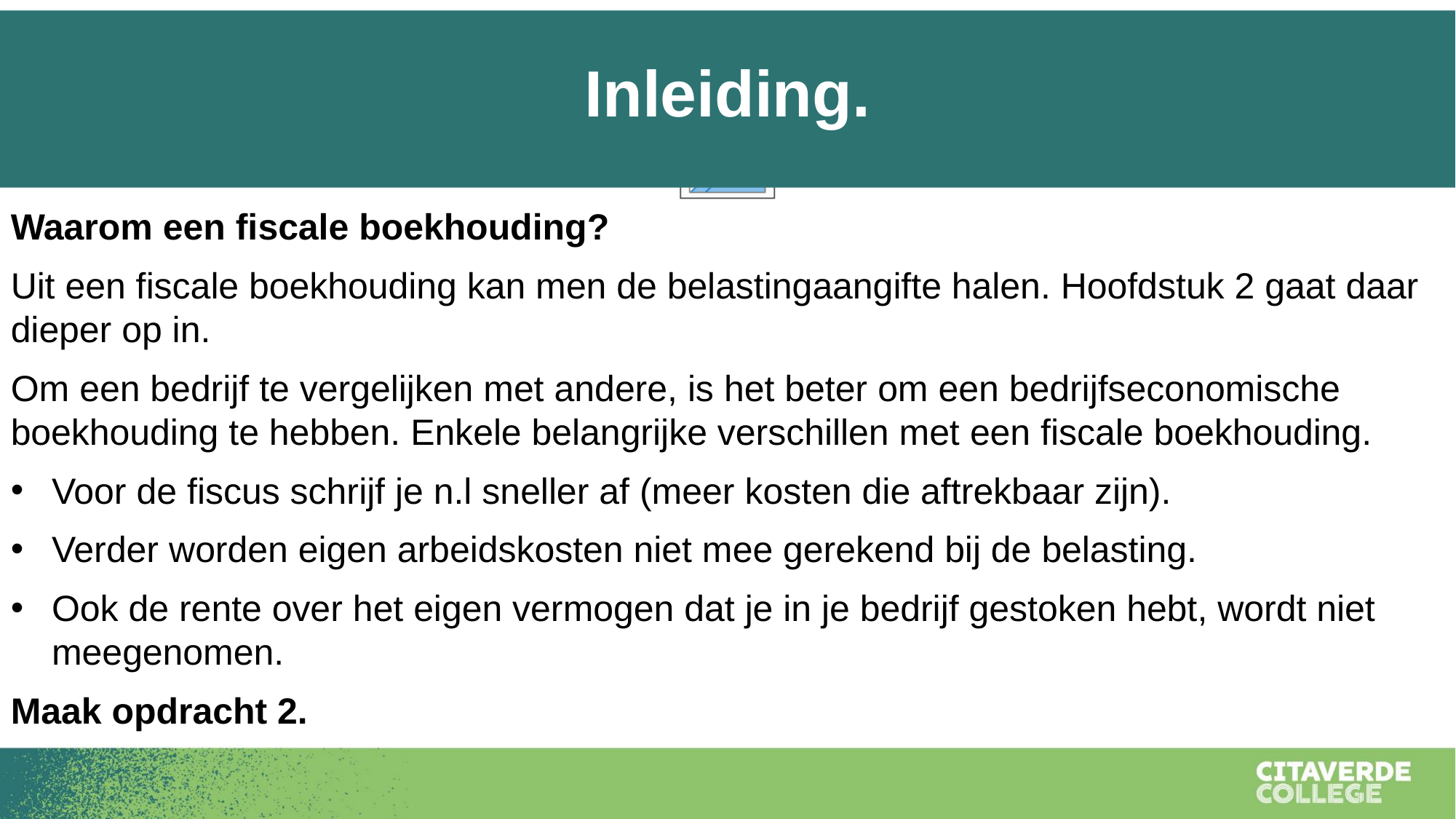

Inleiding.
Waarom een fiscale boekhouding?
Uit een fiscale boekhouding kan men de belastingaangifte halen. Hoofdstuk 2 gaat daar dieper op in.
Om een bedrijf te vergelijken met andere, is het beter om een bedrijfseconomische boekhouding te hebben. Enkele belangrijke verschillen met een fiscale boekhouding.
Voor de fiscus schrijf je n.l sneller af (meer kosten die aftrekbaar zijn).
Verder worden eigen arbeidskosten niet mee gerekend bij de belasting.
Ook de rente over het eigen vermogen dat je in je bedrijf gestoken hebt, wordt niet meegenomen.
Maak opdracht 2.